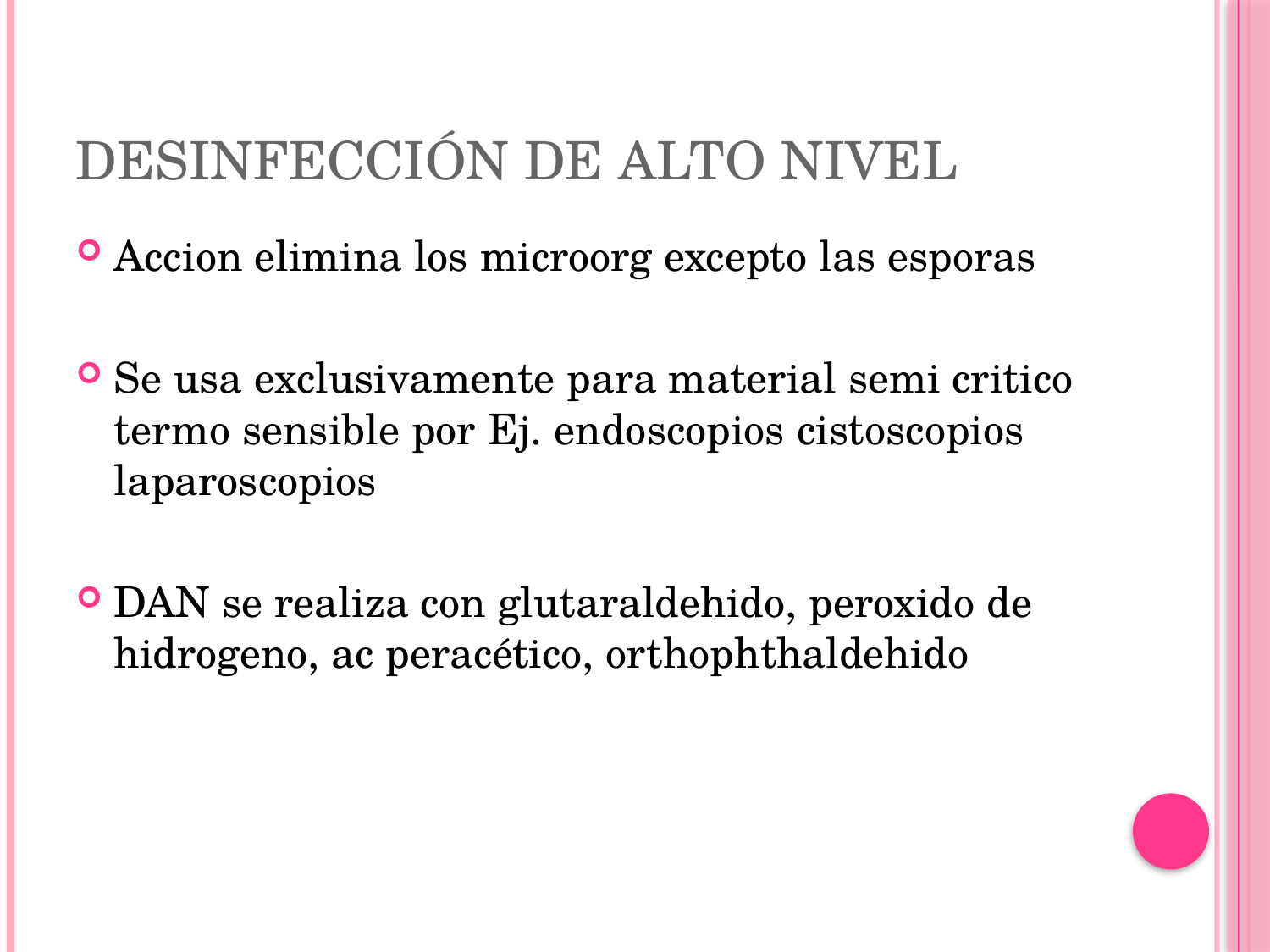

# Desinfección de alto nivel
Accion elimina los microorg excepto las esporas

Se usa exclusivamente para material semi critico termo sensible por Ej. endoscopios cistoscopios laparoscopios

DAN se realiza con glutaraldehido, peroxido de hidrogeno, ac peracético, orthophthaldehido